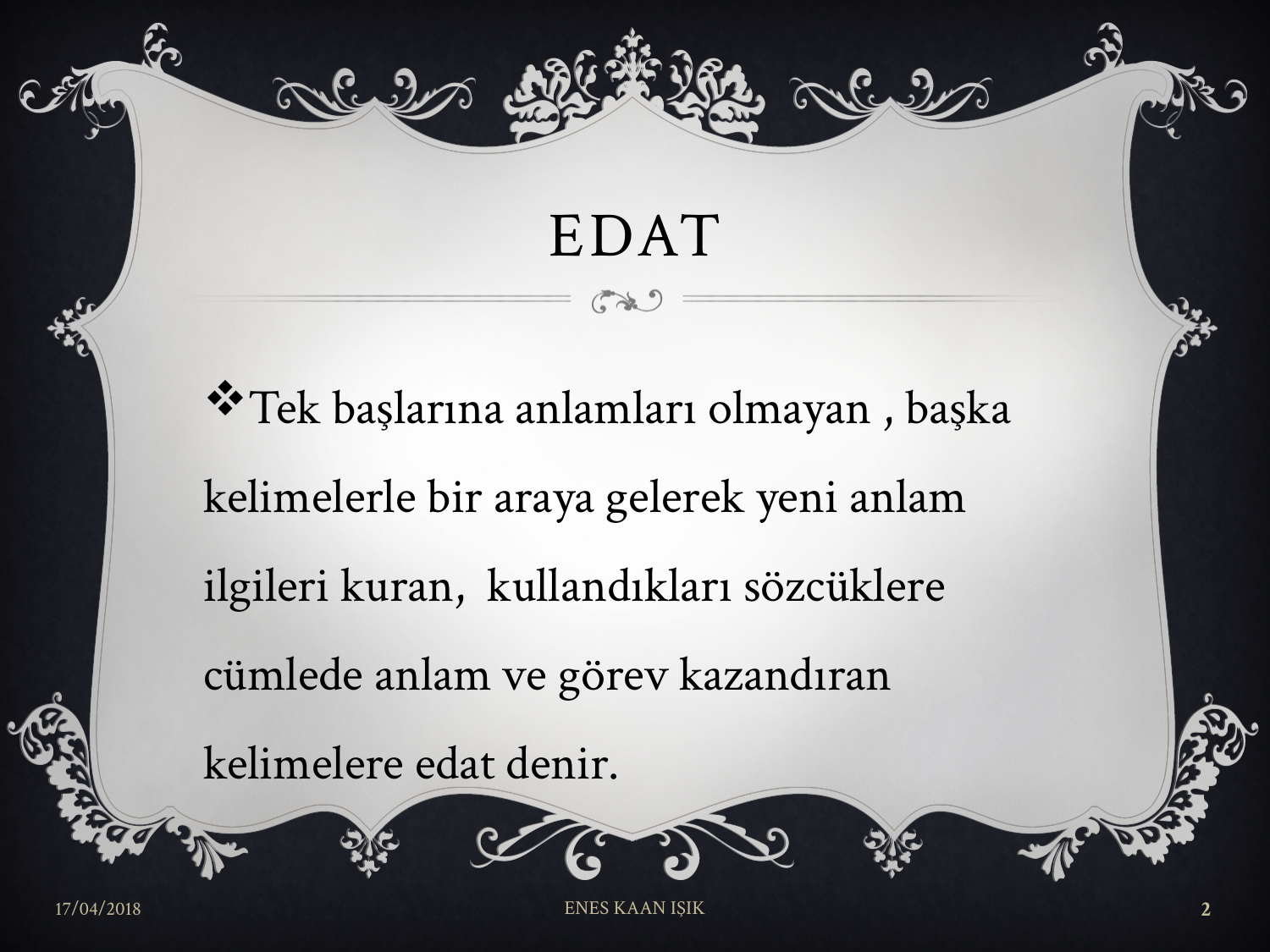

# Edat
Tek başlarına anlamları olmayan , başka kelimelerle bir araya gelerek yeni anlam ilgileri kuran,  kullandıkları sözcüklere cümlede anlam ve görev kazandıran kelimelere edat denir.
17/04/2018
ENES KAAN IŞIK
2